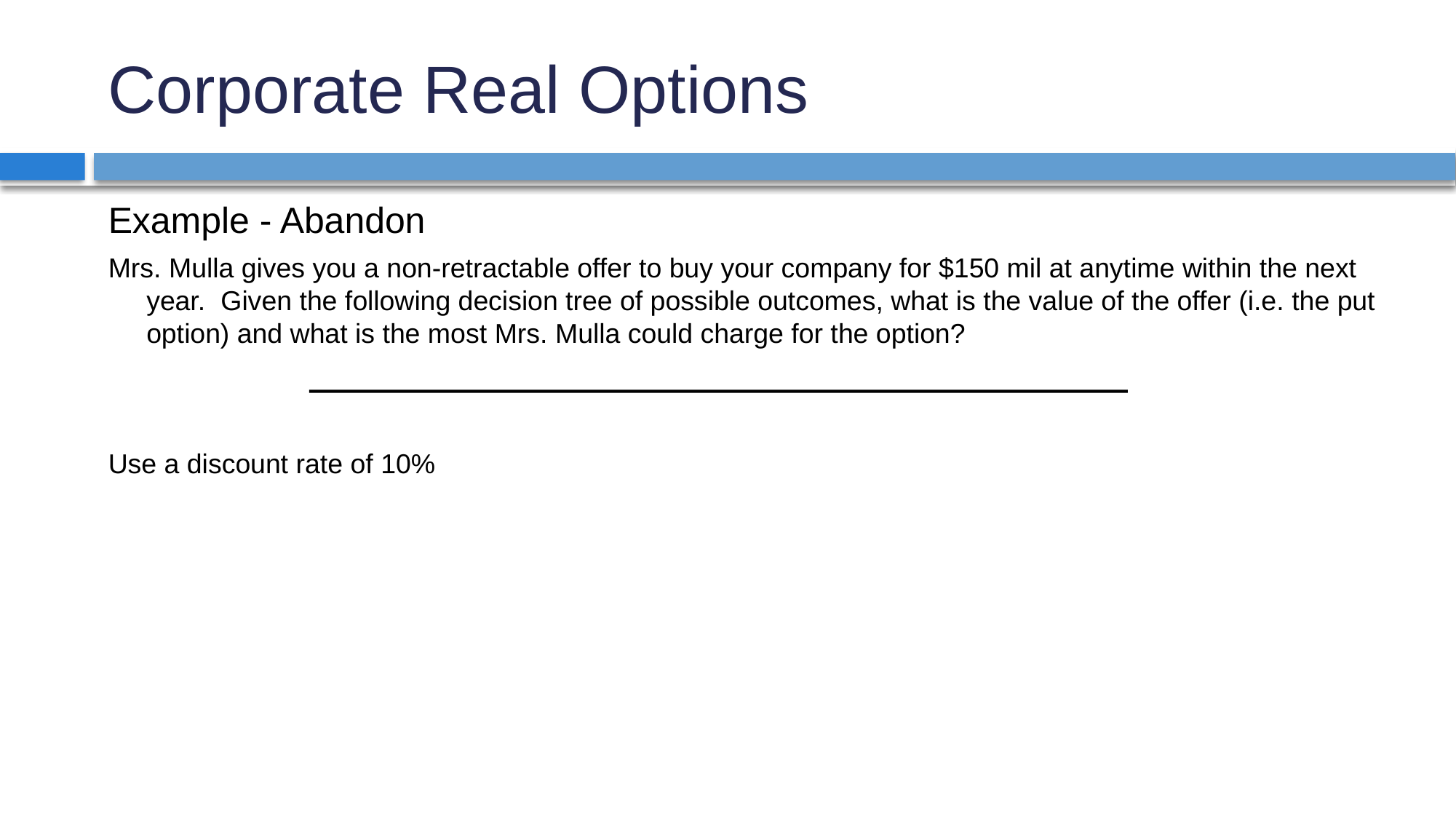

# Corporate Real Options
Example - Abandon
Mrs. Mulla gives you a non-retractable offer to buy your company for $150 mil at anytime within the next year.  Given the following decision tree of possible outcomes, what is the value of the offer (i.e. the put option) and what is the most Mrs. Mulla could charge for the option?

Use a discount rate of 10%